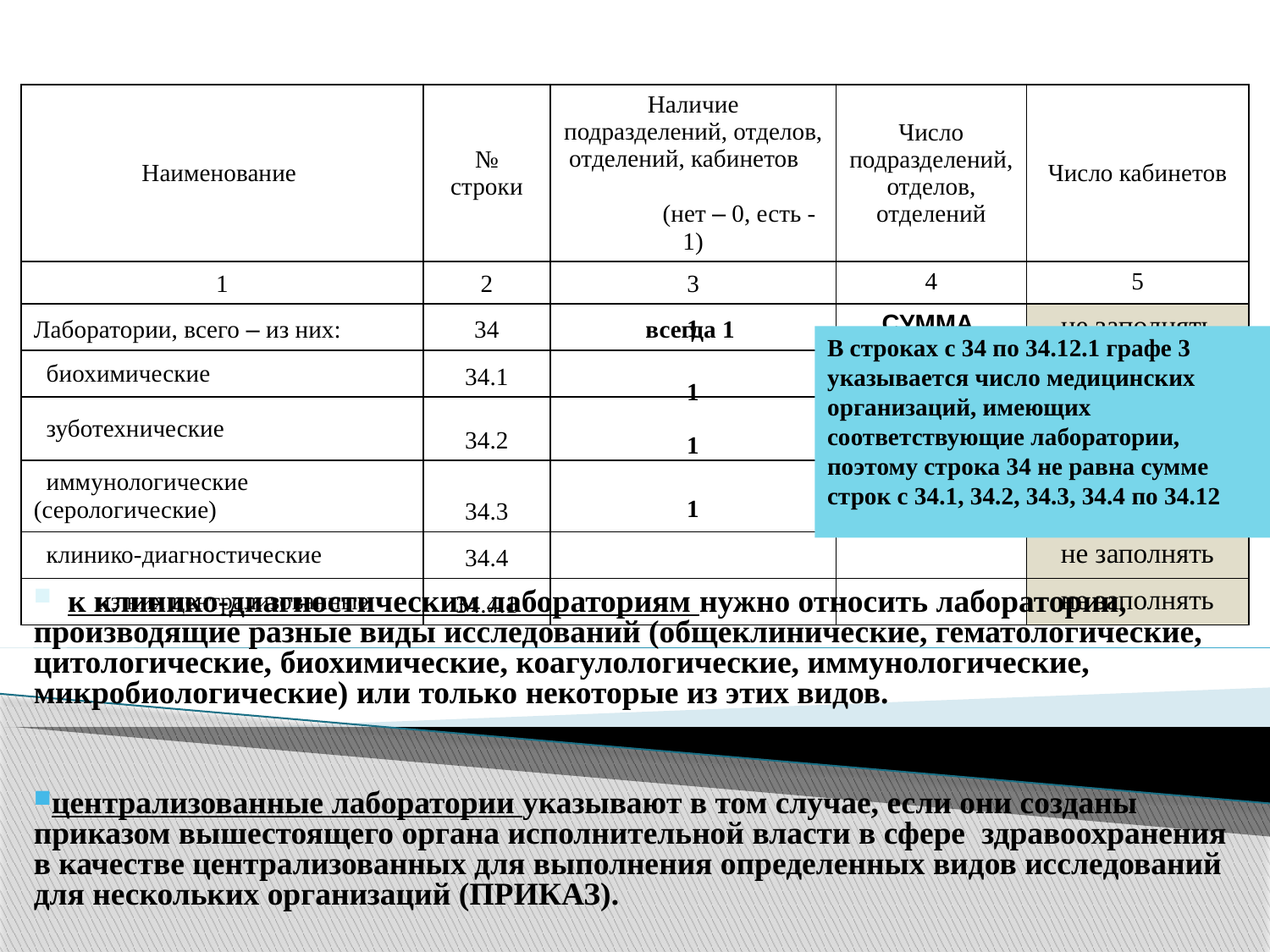

| Наименование | № строки | Наличие подразделений, отделов, отделений, кабинетов (нет – 0, есть - 1) | Число подразделений, отделов, отделений | Число кабинетов |
| --- | --- | --- | --- | --- |
| 1 | 2 | 3 | 4 | 5 |
| Лаборатории, всего – из них: | 34 | всегда 1 | СУММА | не заполнять |
| биохимические | 34.1 |  |  | не заполнять |
| зуботехнические | 34.2 |  |  | не заполнять |
| иммунологические (серологические) | 34.3 |  |  | не заполнять |
| клинико-диагностические | 34.4 |  |  | не заполнять |
| из них централизованные | 34.4.1 |  |  | не заполнять |
1
В строках с 34 по 34.12.1 графе 3
указывается число медицинских
организаций, имеющих
соответствующие лаборатории,
поэтому строка 34 не равна сумме
строк с 34.1, 34.2, 34.3, 34.4 по 34.12
1
1
1
  к клинико-диагностическим лабораториям нужно относить лаборатории, производящие разные виды исследований (общеклинические, гематологические, цитологические, биохимические, коагулологические, иммунологические, микробиологические) или только некоторые из этих видов.

централизованные лаборатории указывают в том случае, если они созданы приказом вышестоящего органа исполнительной власти в сфере  здравоохранения в качестве централизованных для выполнения определенных видов исследований для нескольких организаций (ПРИКАЗ).